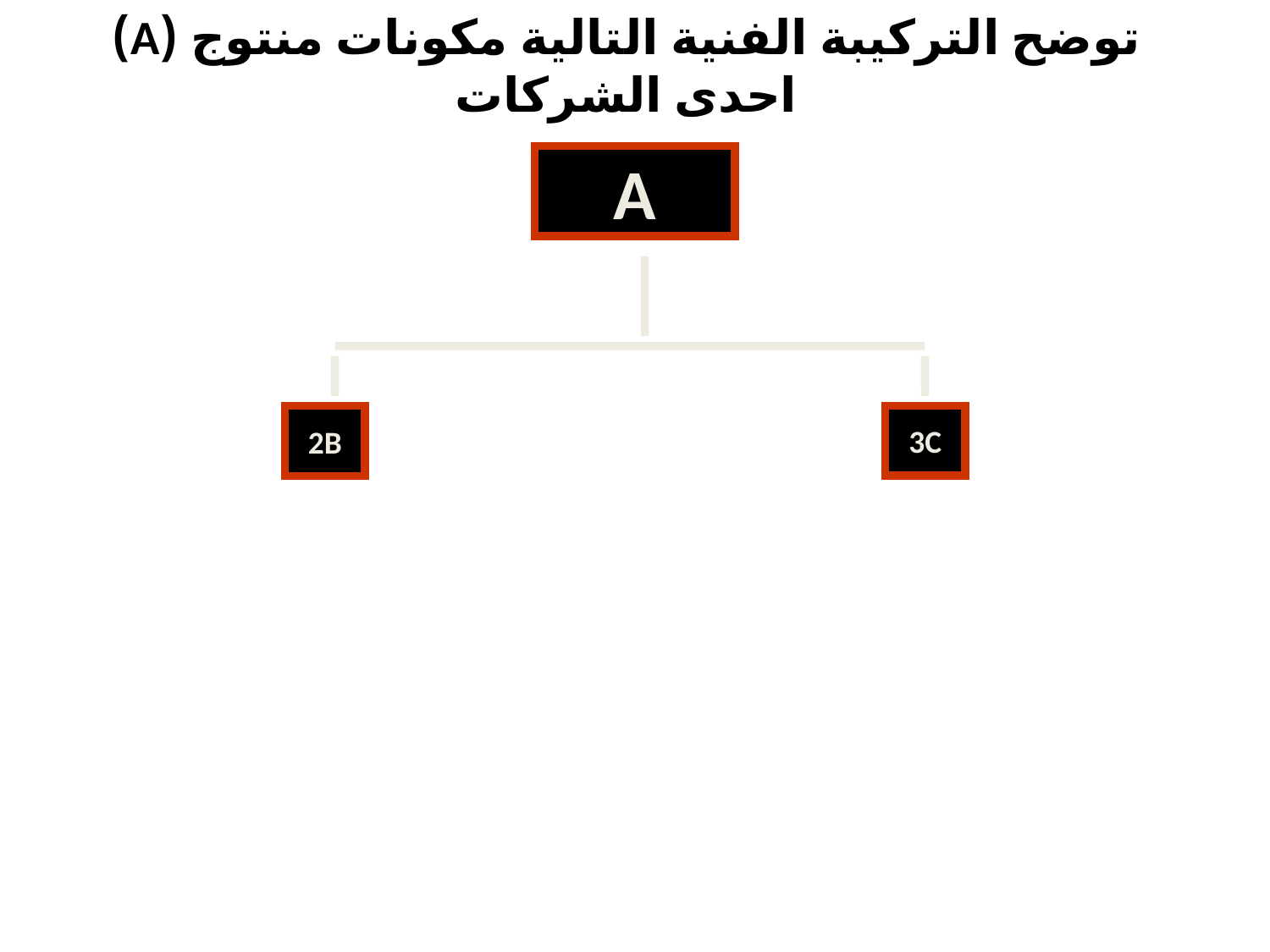

# توضح التركيبة الفنية التالية مكونات منتوج (A) احدى الشركات

A

2B
3C